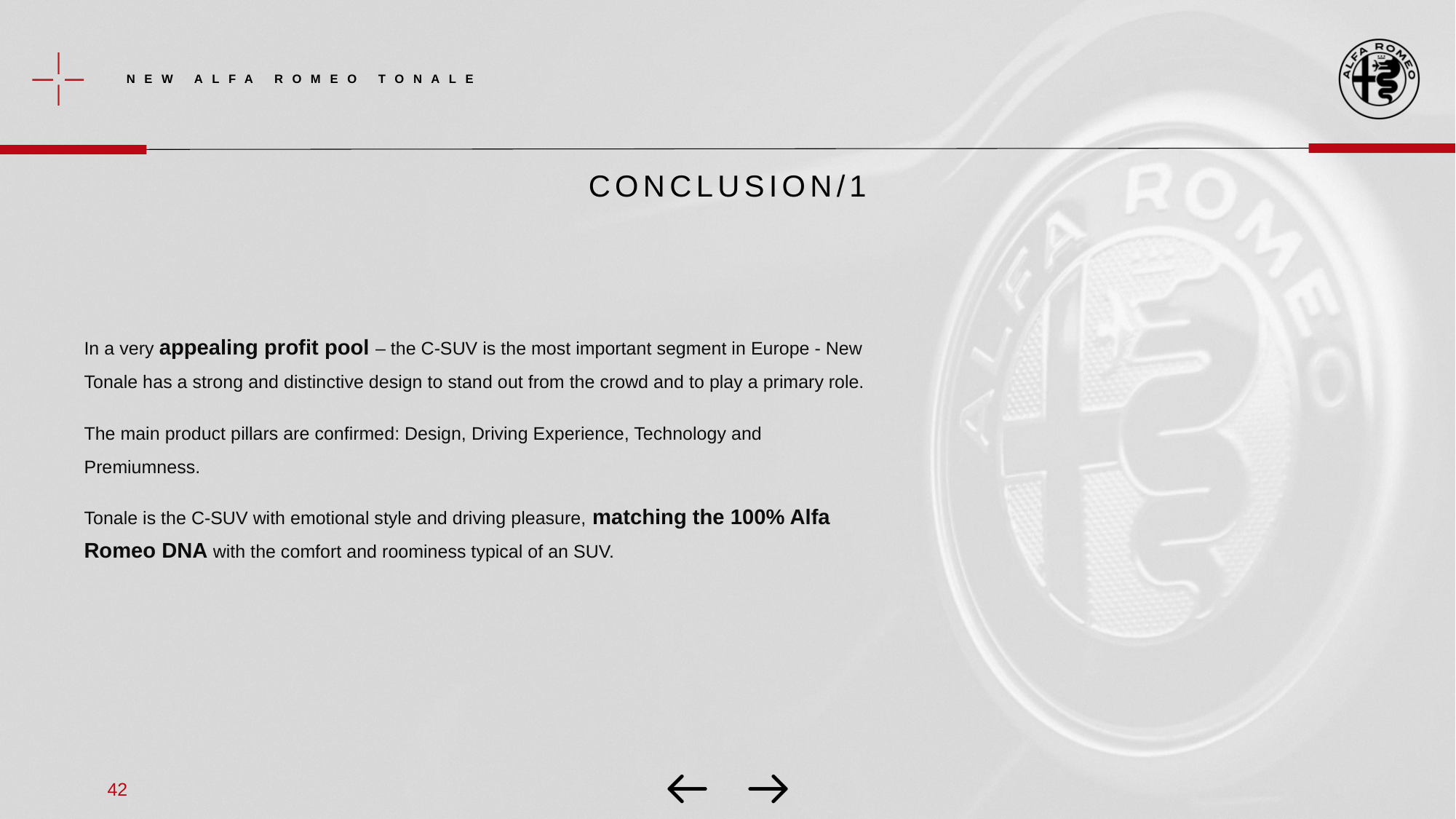

# Conclusion/1
In a very appealing profit pool – the C-SUV is the most important segment in Europe - New Tonale has a strong and distinctive design to stand out from the crowd and to play a primary role.
The main product pillars are confirmed: Design, Driving Experience, Technology and Premiumness.
Tonale is the C-SUV with emotional style and driving pleasure, matching the 100% Alfa Romeo DNA with the comfort and roominess typical of an SUV.